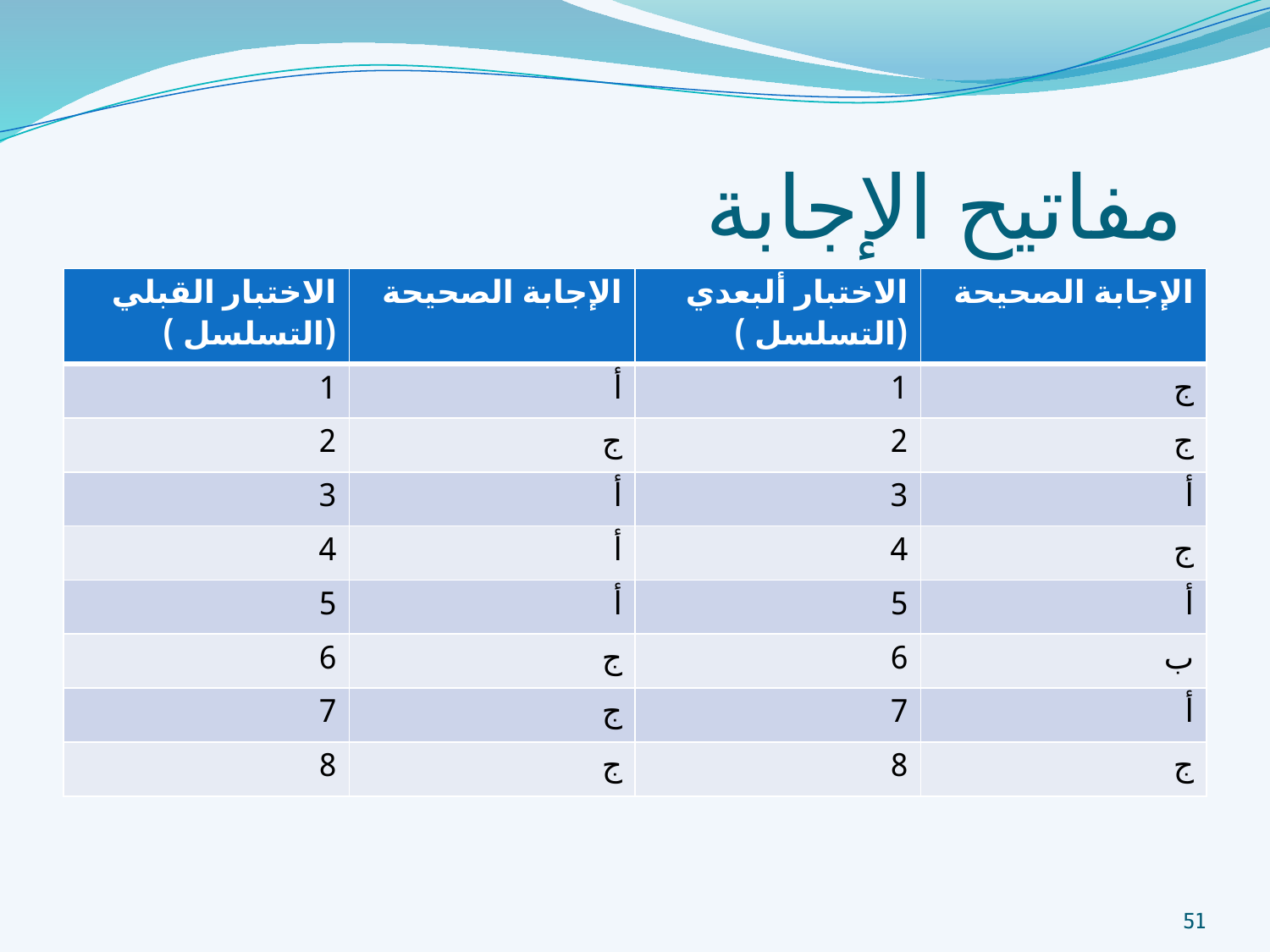

# مفاتيح الإجابة
| الاختبار القبلي (التسلسل ) | الإجابة الصحيحة | الاختبار ألبعدي (التسلسل ) | الإجابة الصحيحة |
| --- | --- | --- | --- |
| 1 | أ | 1 | ج |
| 2 | ج | 2 | ج |
| 3 | أ | 3 | أ |
| 4 | أ | 4 | ج |
| 5 | أ | 5 | أ |
| 6 | ج | 6 | ب |
| 7 | ج | 7 | أ |
| 8 | ج | 8 | ج |

51